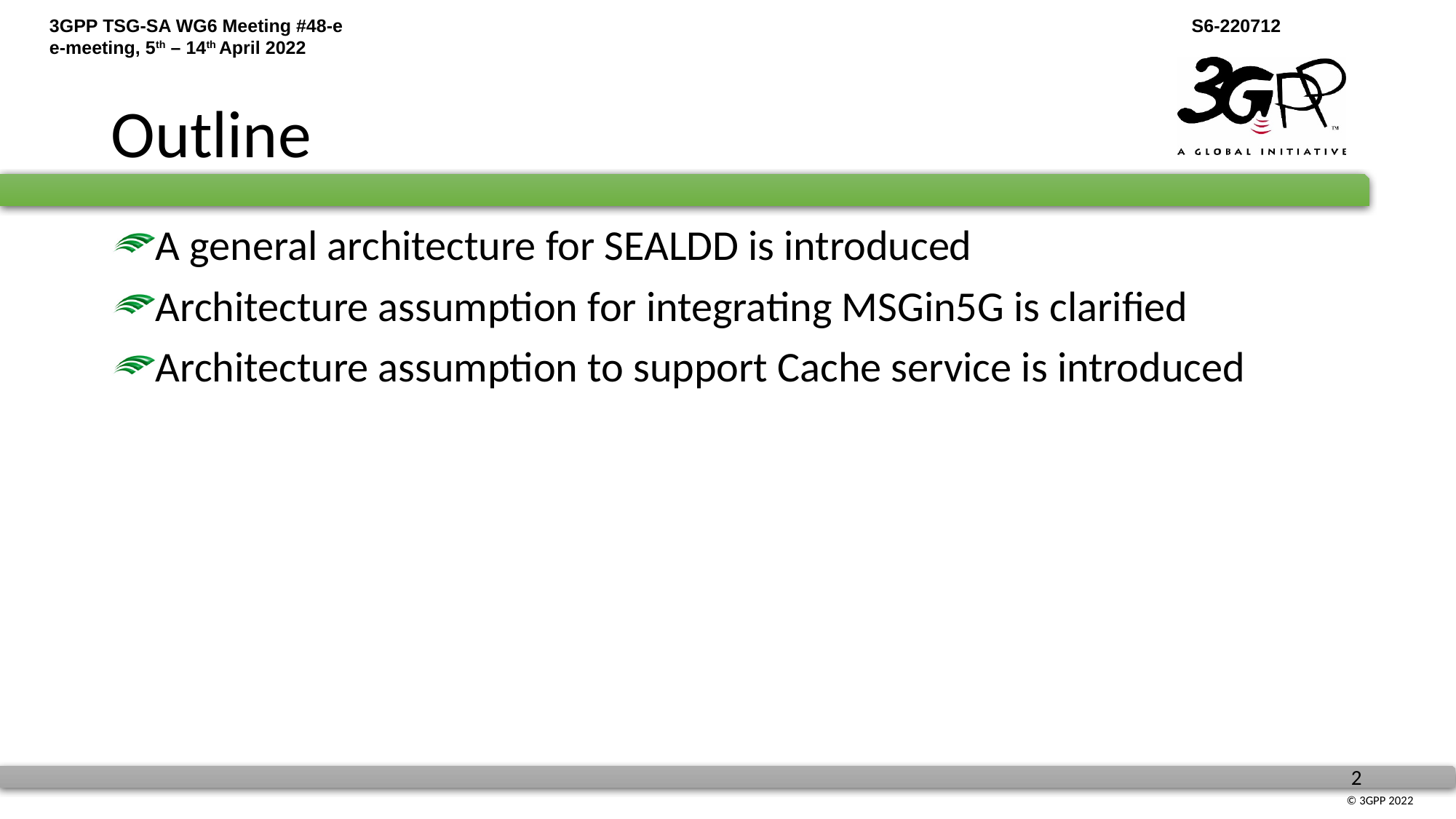

# Outline
A general architecture for SEALDD is introduced
Architecture assumption for integrating MSGin5G is clarified
Architecture assumption to support Cache service is introduced